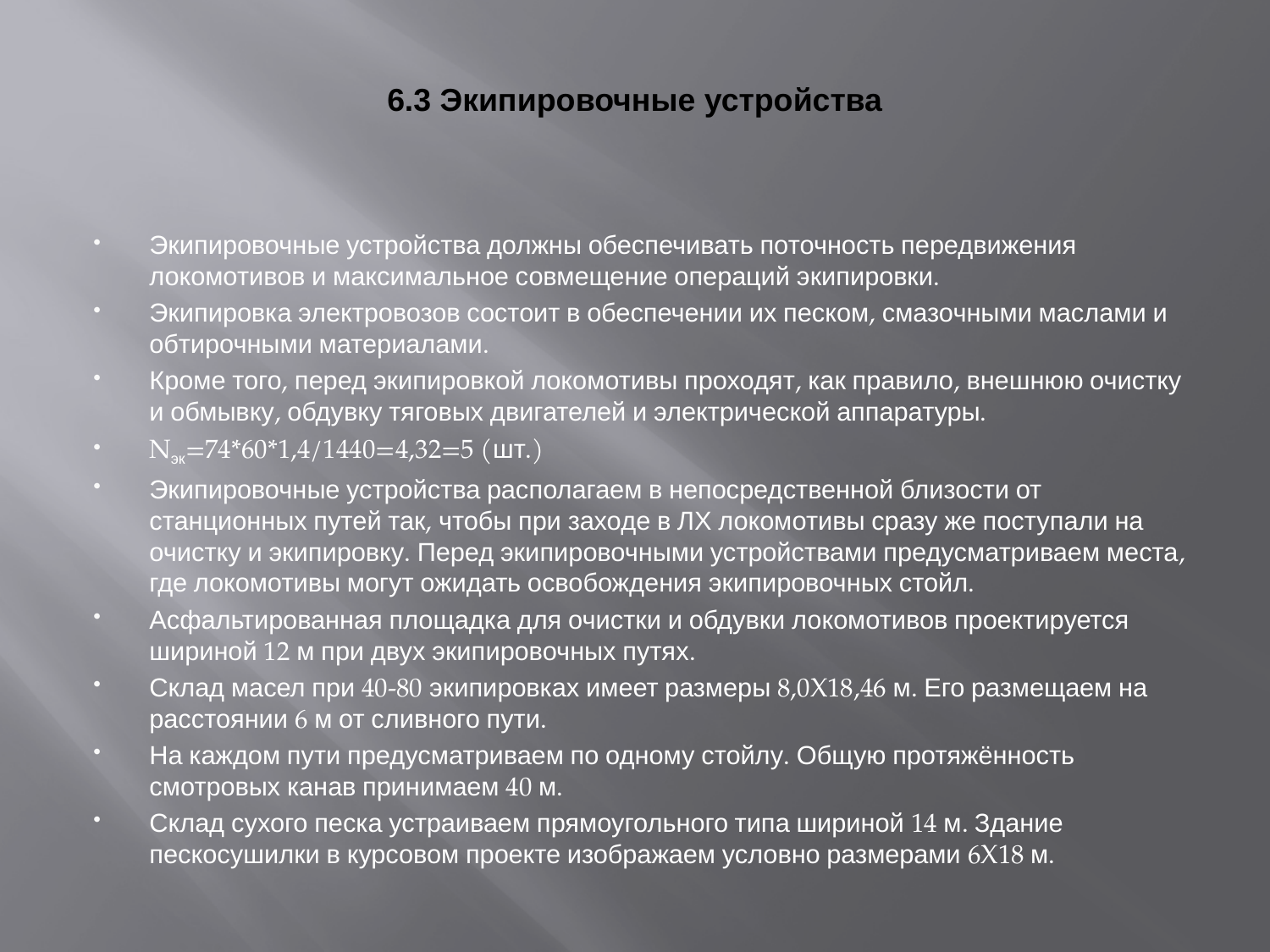

# 6.3 Экипировочные устройства
Экипировочные устройства должны обеспечивать поточность передвижения локомотивов и максимальное совмещение операций экипировки.
Экипировка электровозов состоит в обеспечении их песком, смазочными маслами и обтирочными материалами.
Кроме того, перед экипировкой локомотивы проходят, как правило, внешнюю очистку и обмывку, обдувку тяговых двигателей и электрической аппаратуры.
Nэк=74*60*1,4/1440=4,32=5 (шт.)
Экипировочные устройства располагаем в непосредственной близости от станционных путей так, чтобы при заходе в ЛХ локомотивы сразу же поступали на очистку и экипировку. Перед экипировочными устройствами предусматриваем места, где локомотивы могут ожидать освобождения экипировочных стойл.
Асфальтированная площадка для очистки и обдувки локомотивов проектируется шириной 12 м при двух экипировочных путях.
Склад масел при 40-80 экипировках имеет размеры 8,0X18,46 м. Его размещаем на расстоянии 6 м от сливного пути.
На каждом пути предусматриваем по одному стойлу. Общую протяжённость смотровых канав принимаем 40 м.
Склад сухого песка устраиваем прямоугольного типа шириной 14 м. Здание пескосушилки в курсовом проекте изображаем условно размерами 6X18 м.